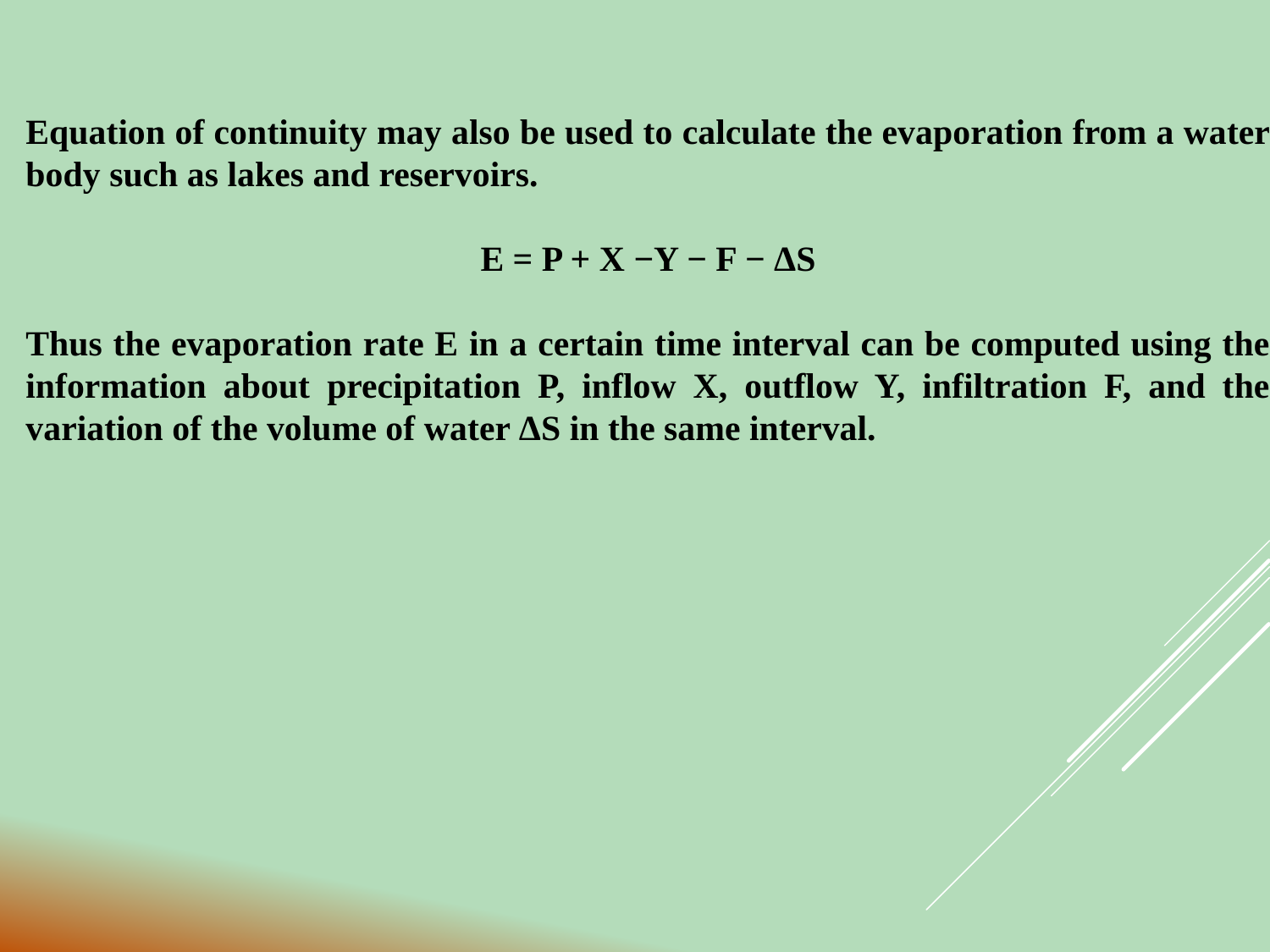

Equation of continuity may also be used to calculate the evaporation from a water body such as lakes and reservoirs.

E = P + X −Y − F − ΔS

Thus the evaporation rate E in a certain time interval can be computed using the information about precipitation P, inflow X, outflow Y, infiltration F, and the variation of the volume of water ΔS in the same interval.